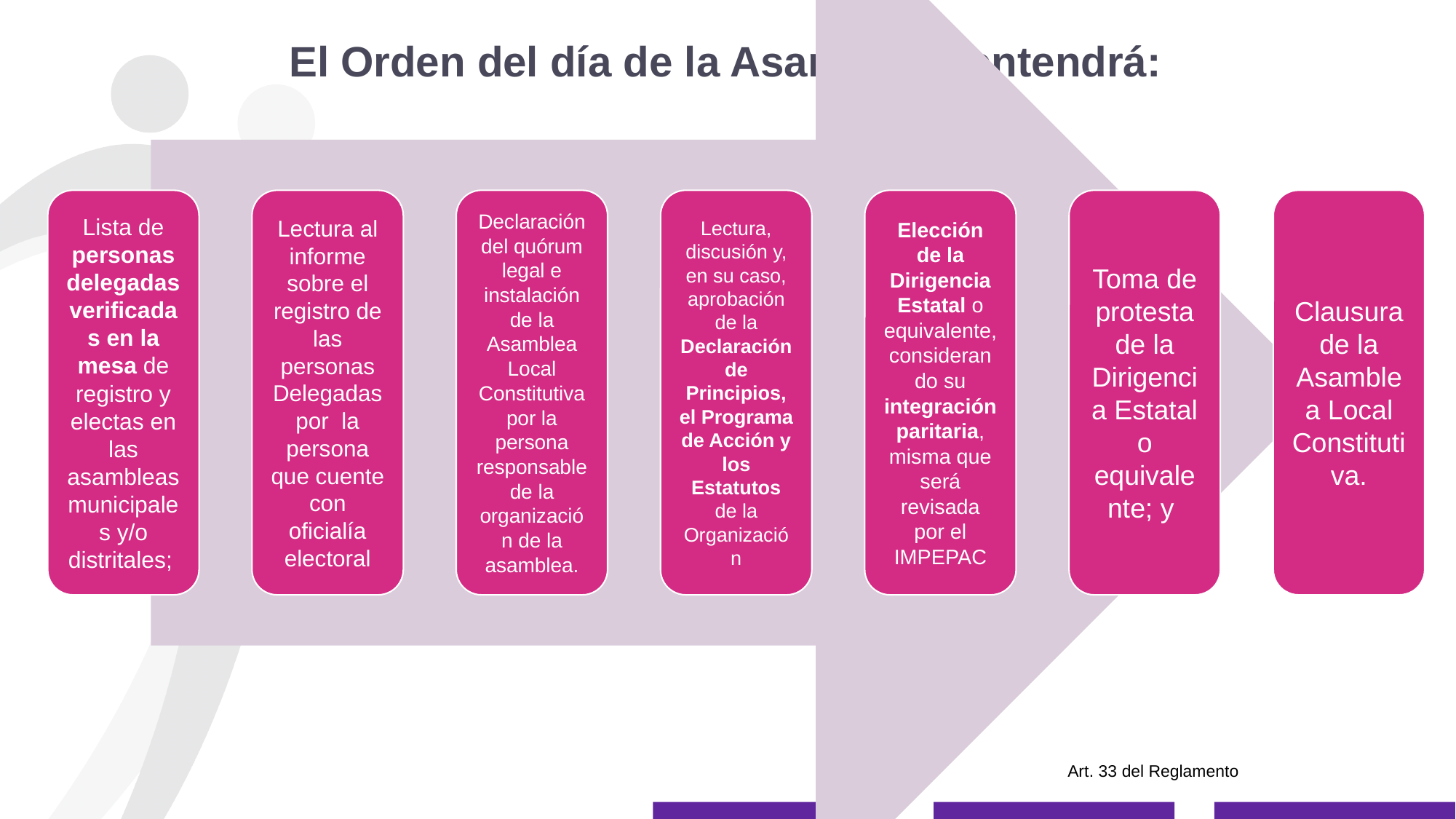

Lista de personas delegadas verificadas en la mesa de registro y electas en las asambleas municipales y/o distritales;
Lectura al informe sobre el registro de las personas Delegadas por  la persona que cuente con oficialía electoral
Declaración del quórum legal e instalación de la Asamblea Local Constitutiva por la persona responsable de la organización de la asamblea.
Lectura, discusión y, en su caso, aprobación de la Declaración de Principios, el Programa de Acción y los Estatutos de la Organización
Elección de la Dirigencia Estatal o equivalente, considerando su integración paritaria, misma que será revisada por el IMPEPAC
Toma de protesta de la Dirigencia Estatal o equivalente; y
Clausura de la Asamblea Local Constitutiva.
El Orden del día de la Asamblea contendrá:
Art. 33 del Reglamento